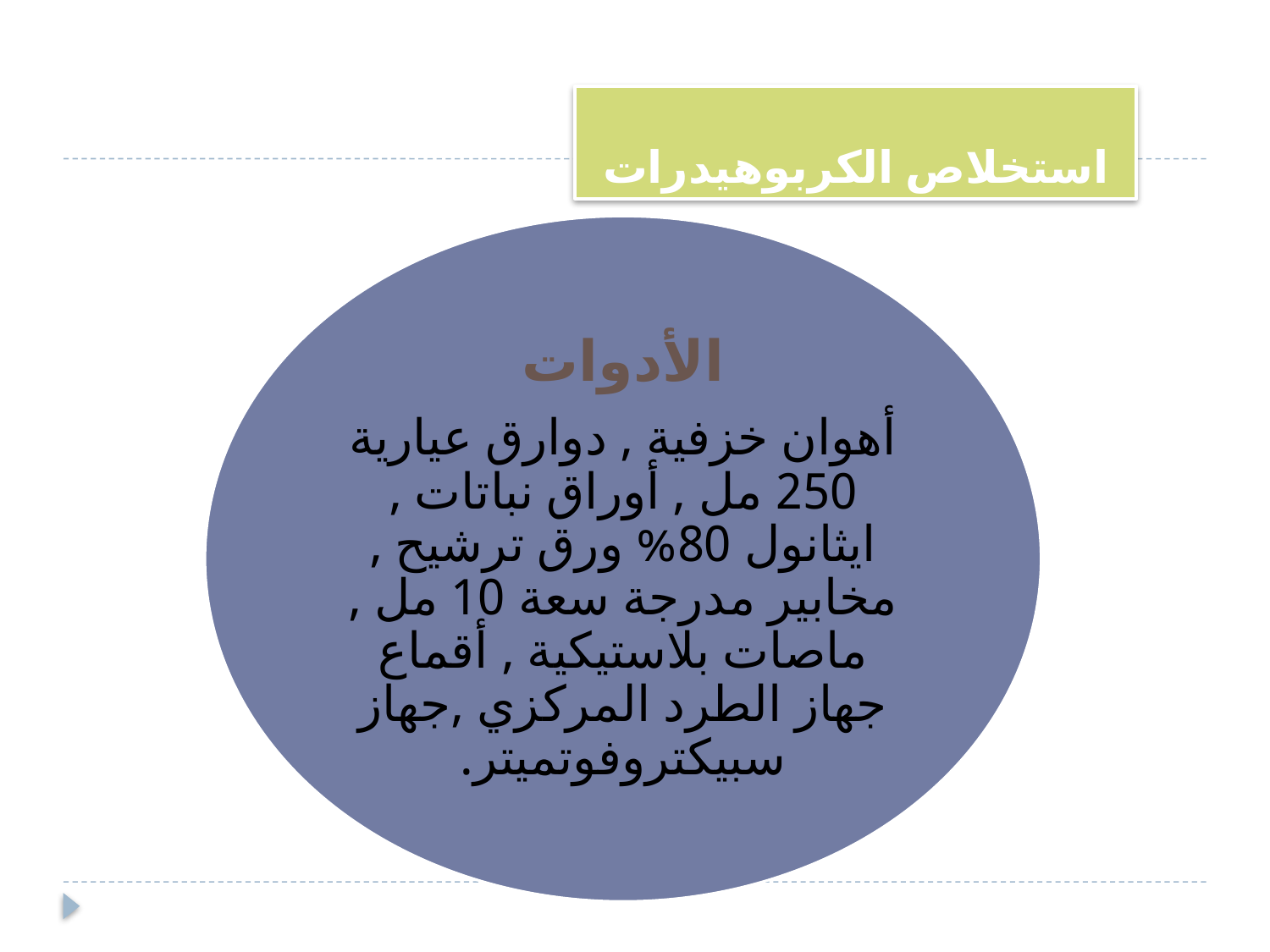

# استخلاص الكربوهيدرات

الأدوات
أهوان خزفية , دوارق عيارية 250 مل , أوراق نباتات , ايثانول 80% ورق ترشيح , مخابير مدرجة سعة 10 مل , ماصات بلاستيكية , أقماع جهاز الطرد المركزي ,جهاز سبيكتروفوتميتر.